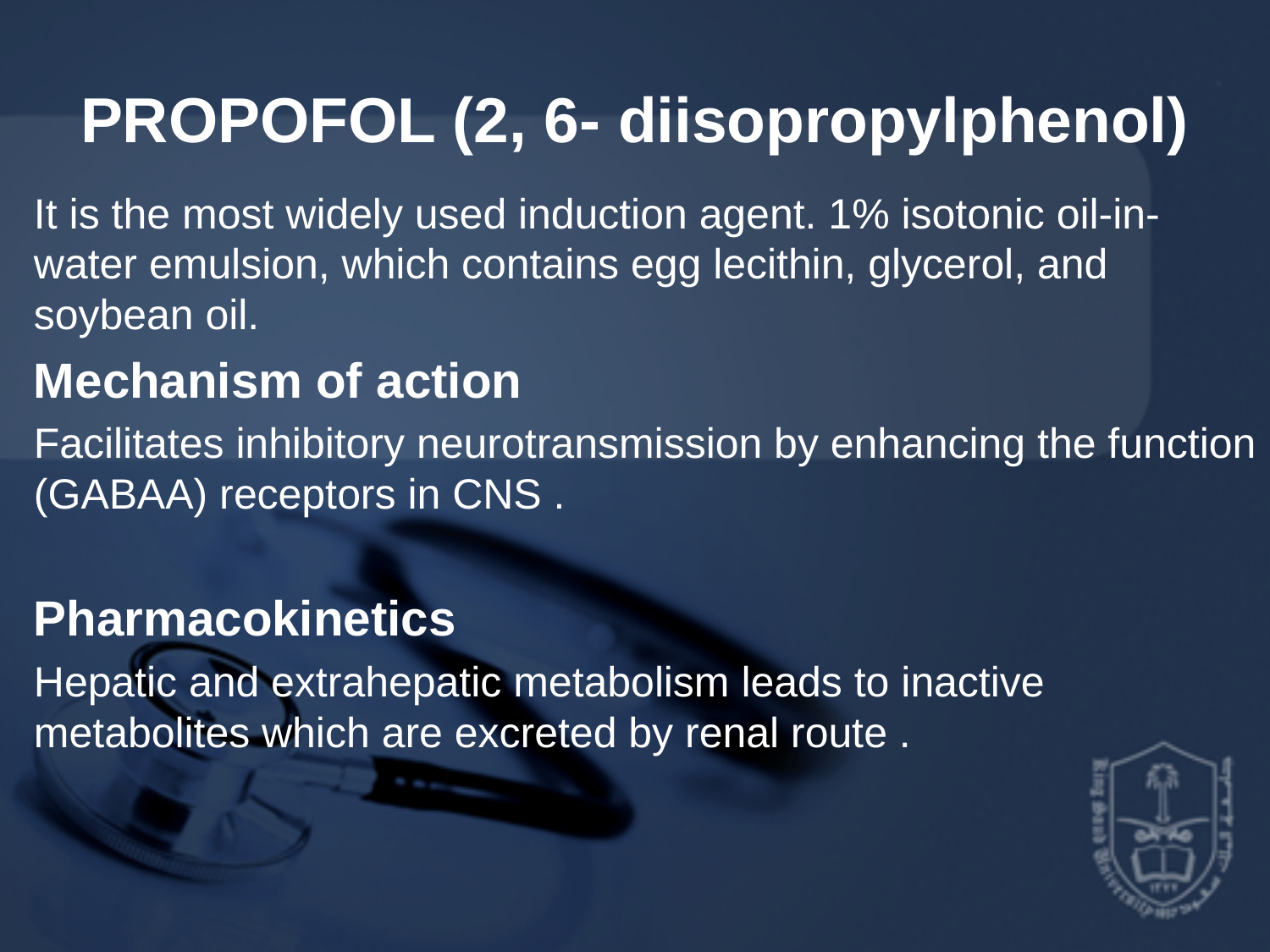

# PROPOFOL (2, 6- diisopropylphenol)
It is the most widely used induction agent. 1% isotonic oil-in-water emulsion, which contains egg lecithin, glycerol, and soybean oil.
Mechanism of action
Facilitates inhibitory neurotransmission by enhancing the function (GABAA) receptors in CNS .

Pharmacokinetics
Hepatic and extrahepatic metabolism leads to inactive    metabolites which are excreted by renal route .